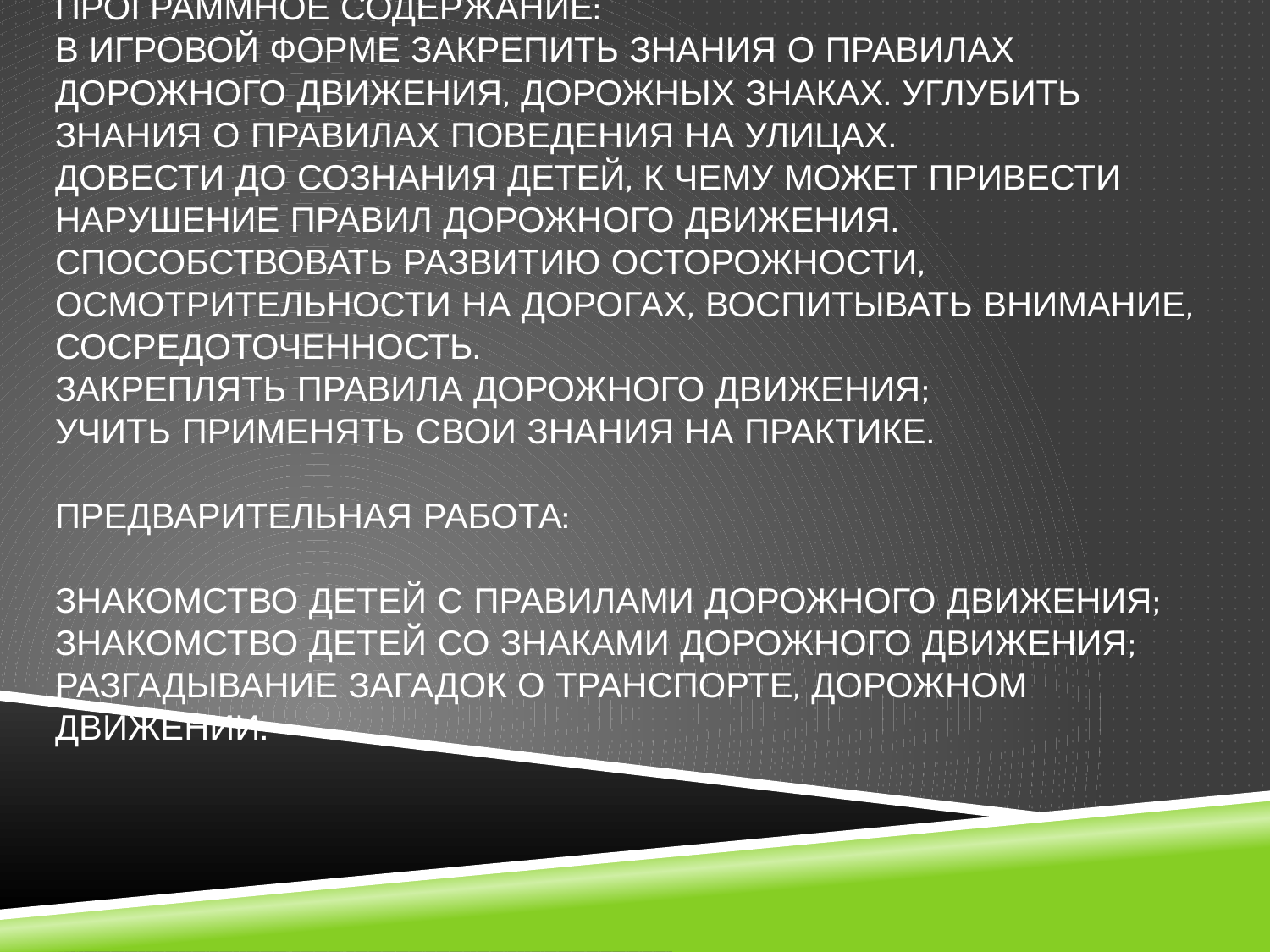

# Программное содержание: В игровой форме закрепить знания о правилах дорожного движения, дорожных знаках. Углубить знания о правилах поведения на улицах. Довести до сознания детей, к чему может привести нарушение правил дорожного движения. Способствовать развитию осторожности, осмотрительности на дорогах, воспитывать внимание, сосредоточенность. закреплять правила дорожного движения; учить применять свои знания на практике. Предварительная работа: Знакомство детей с правилами дорожного движения; Знакомство детей со знаками дорожного движения; Разгадывание загадок о транспорте, дорожном движении.